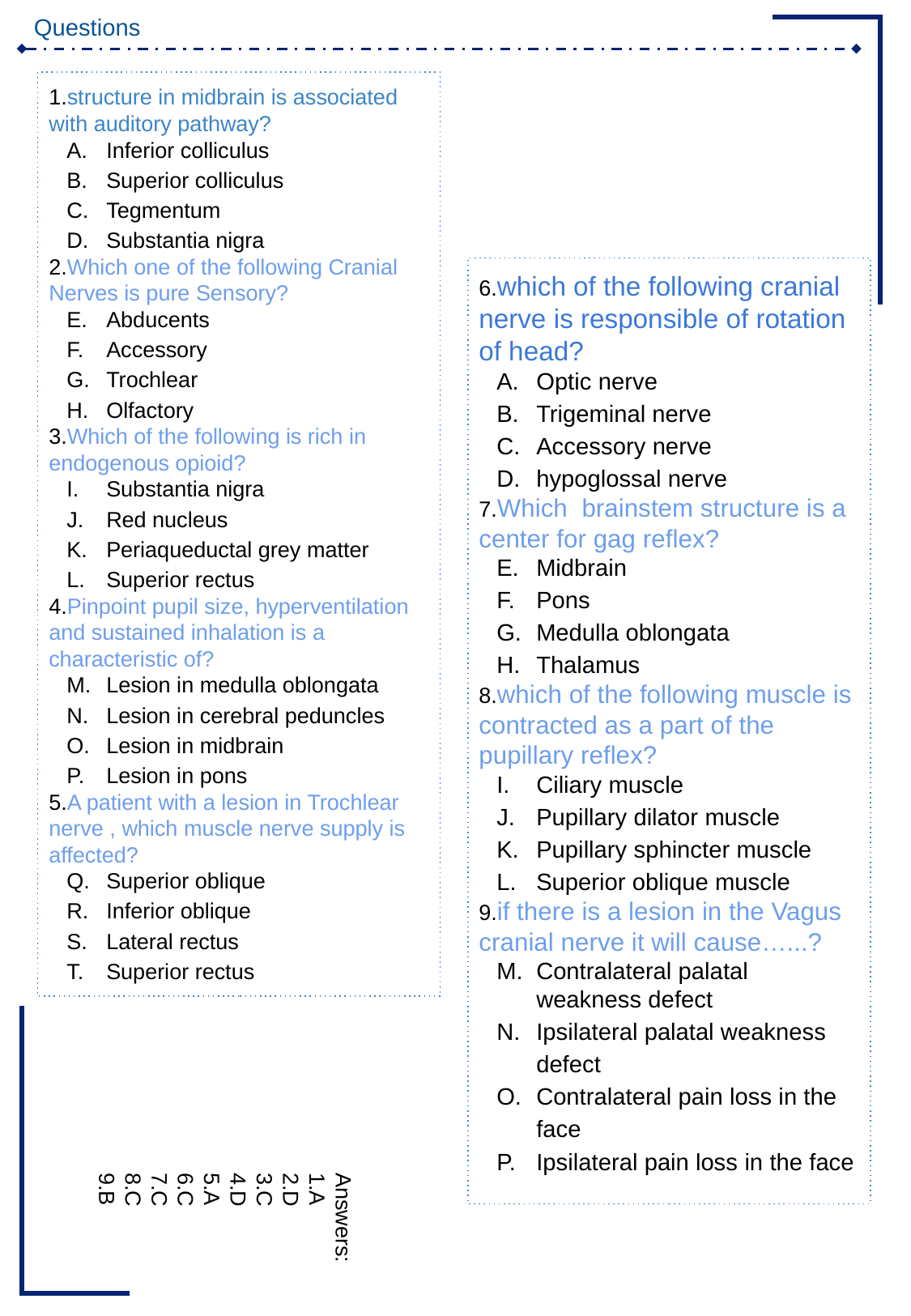

1.structure in midbrain is associated with auditory pathway?
Inferior colliculus
Superior colliculus
Tegmentum
Substantia nigra
2.Which one of the following Cranial Nerves is pure Sensory?
Abducents
Accessory
Trochlear
Olfactory
3.Which of the following is rich in endogenous opioid?
Substantia nigra
Red nucleus
Periaqueductal grey matter
Superior rectus
4.Pinpoint pupil size, hyperventilation and sustained inhalation is a characteristic of?
Lesion in medulla oblongata
Lesion in cerebral peduncles
Lesion in midbrain
Lesion in pons
5.A patient with a lesion in Trochlear nerve , which muscle nerve supply is affected?
Superior oblique
Inferior oblique
Lateral rectus
Superior rectus
6.which of the following cranial nerve is responsible of rotation of head?
Optic nerve
Trigeminal nerve
Accessory nerve
hypoglossal nerve
7.Which  brainstem structure is a center for gag reflex?
Midbrain
Pons
Medulla oblongata
Thalamus
8.which of the following muscle is contracted as a part of the pupillary reflex?
Ciliary muscle
Pupillary dilator muscle
Pupillary sphincter muscle
Superior oblique muscle
9.if there is a lesion in the Vagus cranial nerve it will cause…...?
Contralateral palatal  weakness defect
Ipsilateral palatal weakness defect
Contralateral pain loss in the face
Ipsilateral pain loss in the face
Answers:
1.A
2.D
3.C
4.D
5.A
6.C
7.C
8.C
9.B